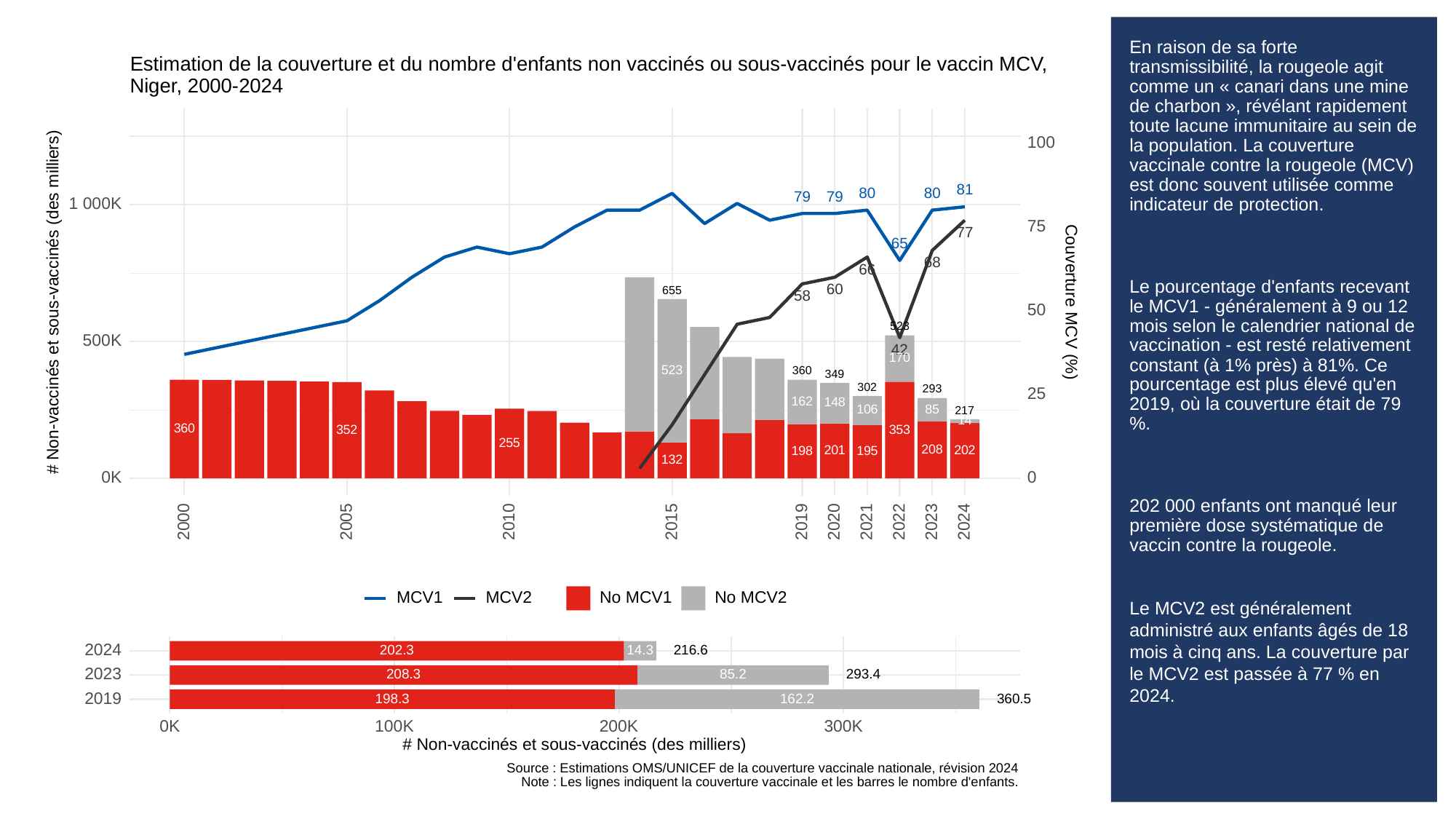

# En raison de sa forte transmissibilité, la rougeole agit comme un « canari dans une mine de charbon », révélant rapidement toute lacune immunitaire au sein de la population. La couverture vaccinale contre la rougeole (MCV) est donc souvent utilisée comme indicateur de protection.

Le pourcentage d'enfants recevant le MCV1 - généralement à 9 ou 12 mois selon le calendrier national de vaccination - est resté relativement constant (à 1% près) à 81%. Ce pourcentage est plus élevé qu'en 2019, où la couverture était de 79 %.

202 000 enfants ont manqué leur première dose systématique de vaccin contre la rougeole.

Le MCV2 est généralement administré aux enfants âgés de 18 mois à cinq ans. La couverture par le MCV2 est passée à 77 % en 2024.

Estimation de la couverture et du nombre d'enfants non vaccinés ou sous-vaccinés pour le vaccin MCV,
Niger, 2000-2024

100
81
80
80
79
79

1 000K

75
77
65
68
66

60
655
58
# Non-vaccinés et sous-vaccinés (des milliers)
Couverture MCV (%)

50
523

500K

42
170

523
360
349

302
293
25

162

148

85
106
217

14

360

353
352

255

208
202
201
198
195
132
0K
0

2023
2000
2005
2010
2015
2019
2020
2021
2022
2024

MCV1
MCV2
No MCV1
No MCV2

2024
202.3
14.3
216.6

2023
208.3
293.4
85.2

2019
198.3
360.5
162.2

300K
0K
100K
200K
# Non-vaccinés et sous-vaccinés (des milliers)
Source : Estimations OMS/UNICEF de la couverture vaccinale nationale, révision 2024
Note : Les lignes indiquent la couverture vaccinale et les barres le nombre d'enfants.